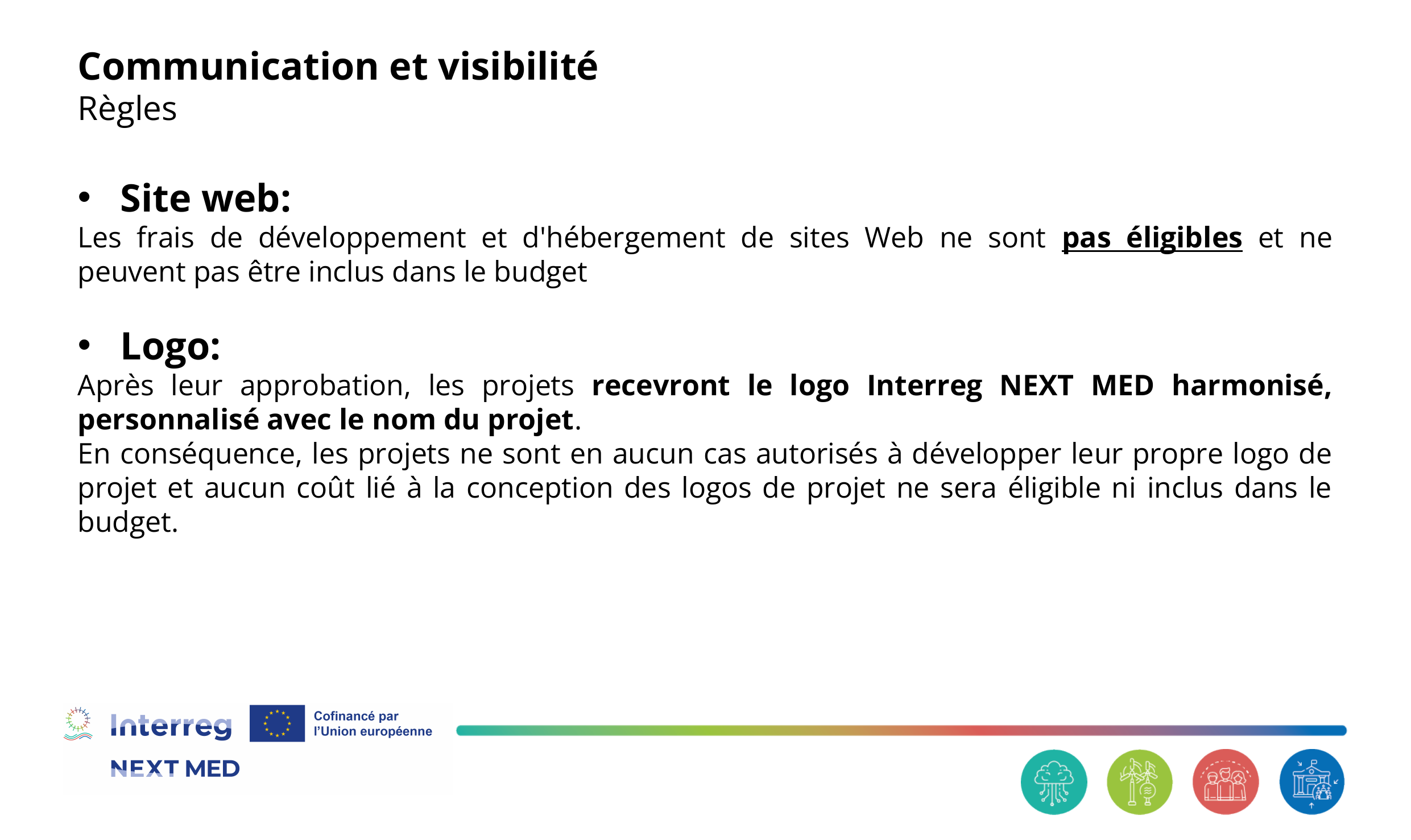

# Communication et visibilité
Règles

Site web:
Les frais de développement et d'hébergement de sites Web ne sont pas éligibles et ne peuvent pas être inclus dans le budget

Logo:
Après leur approbation, les projets recevront le logo Interreg NEXT MED harmonisé, personnalisé avec le nom du projet.
En conséquence, les projets ne sont en aucun cas autorisés à développer leur propre logo de projet et aucun coût lié à la conception des logos de projet ne sera éligible ni inclus dans le budget.